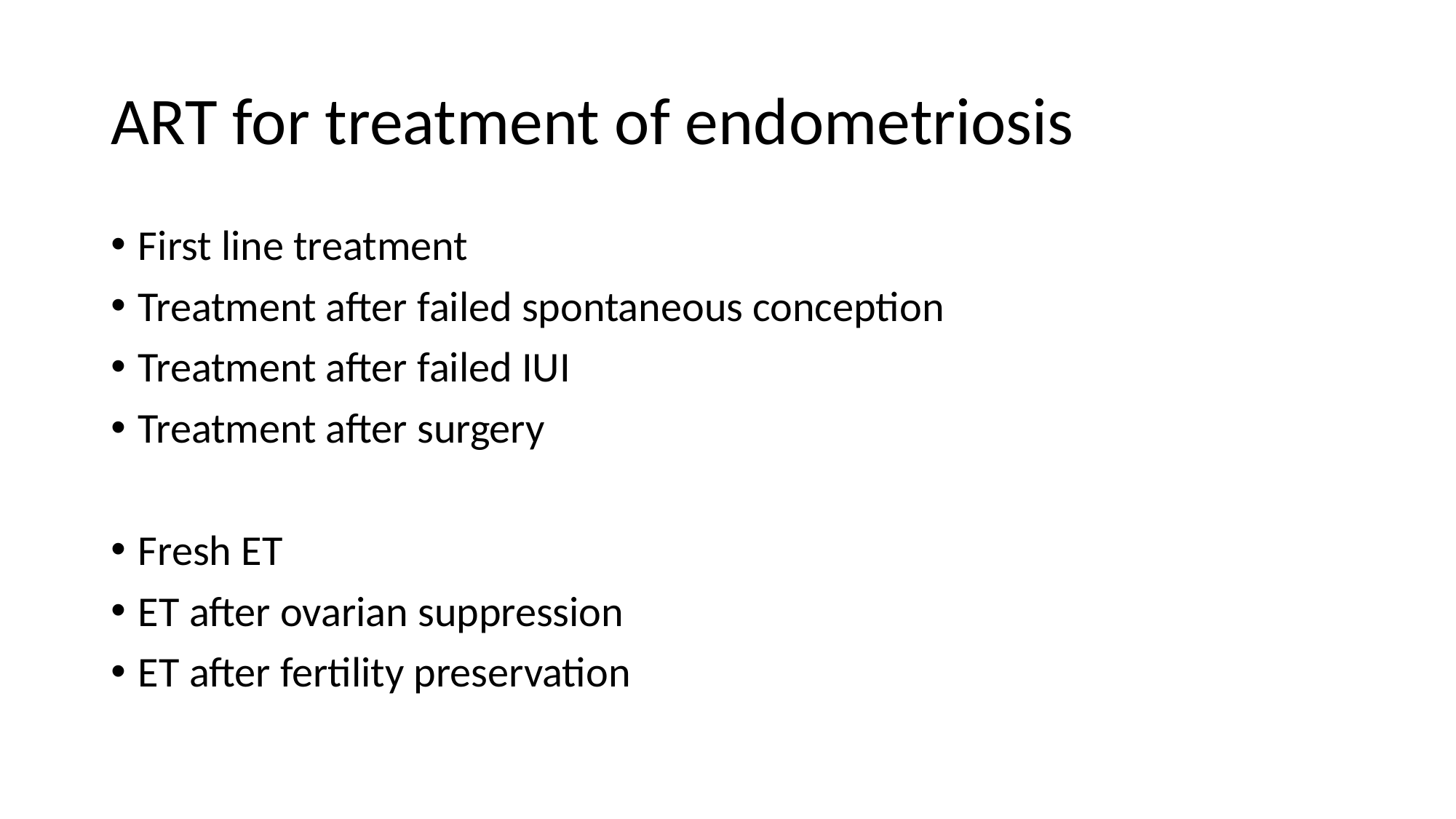

# ART for treatment of endometriosis
First line treatment
Treatment after failed spontaneous conception
Treatment after failed IUI
Treatment after surgery

Fresh ET
ET after ovarian suppression
ET after fertility preservation